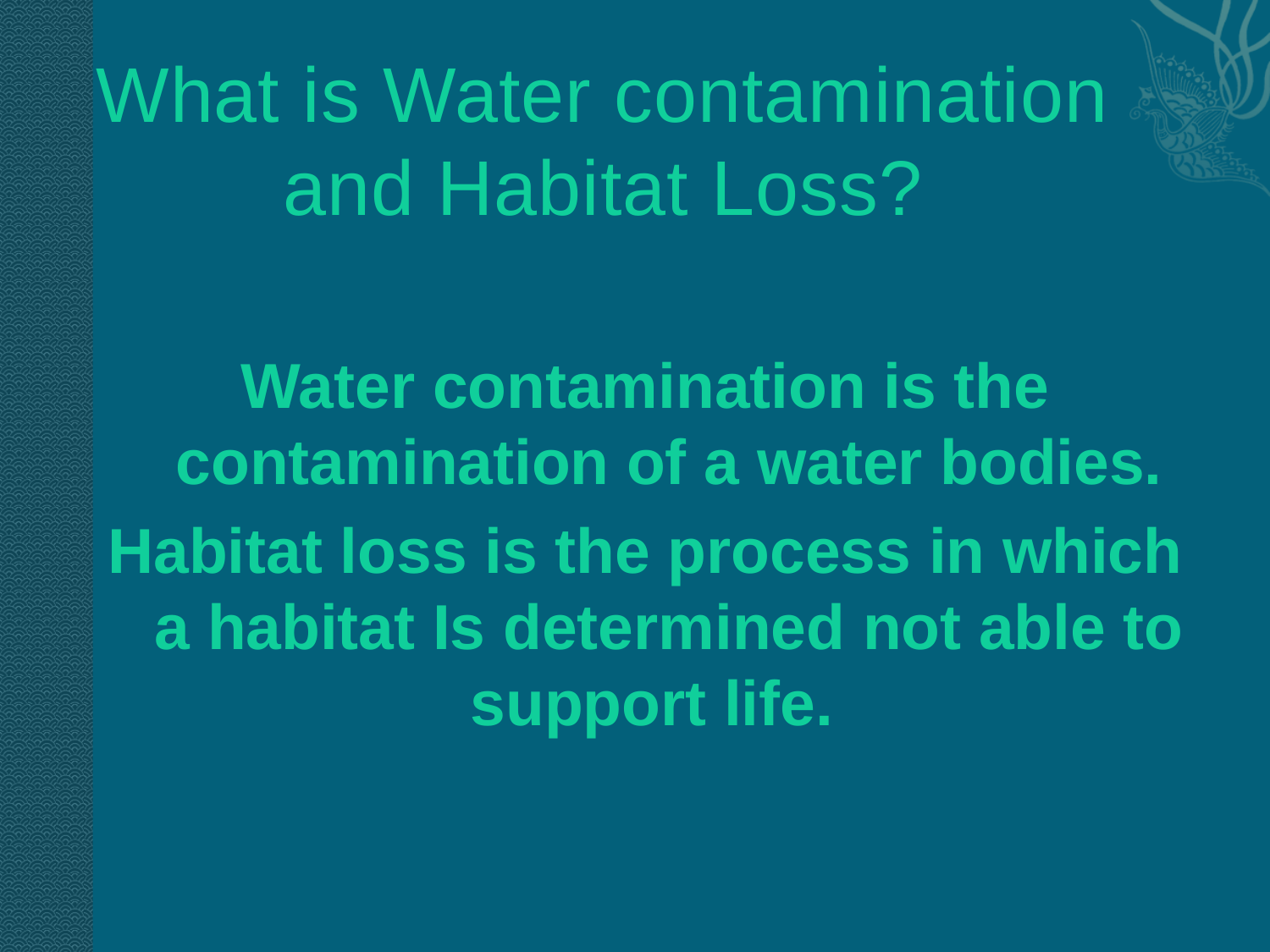

# What is Water contamination and Habitat Loss?
Water contamination is the contamination of a water bodies.
Habitat loss is the process in which a habitat Is determined not able to support life.